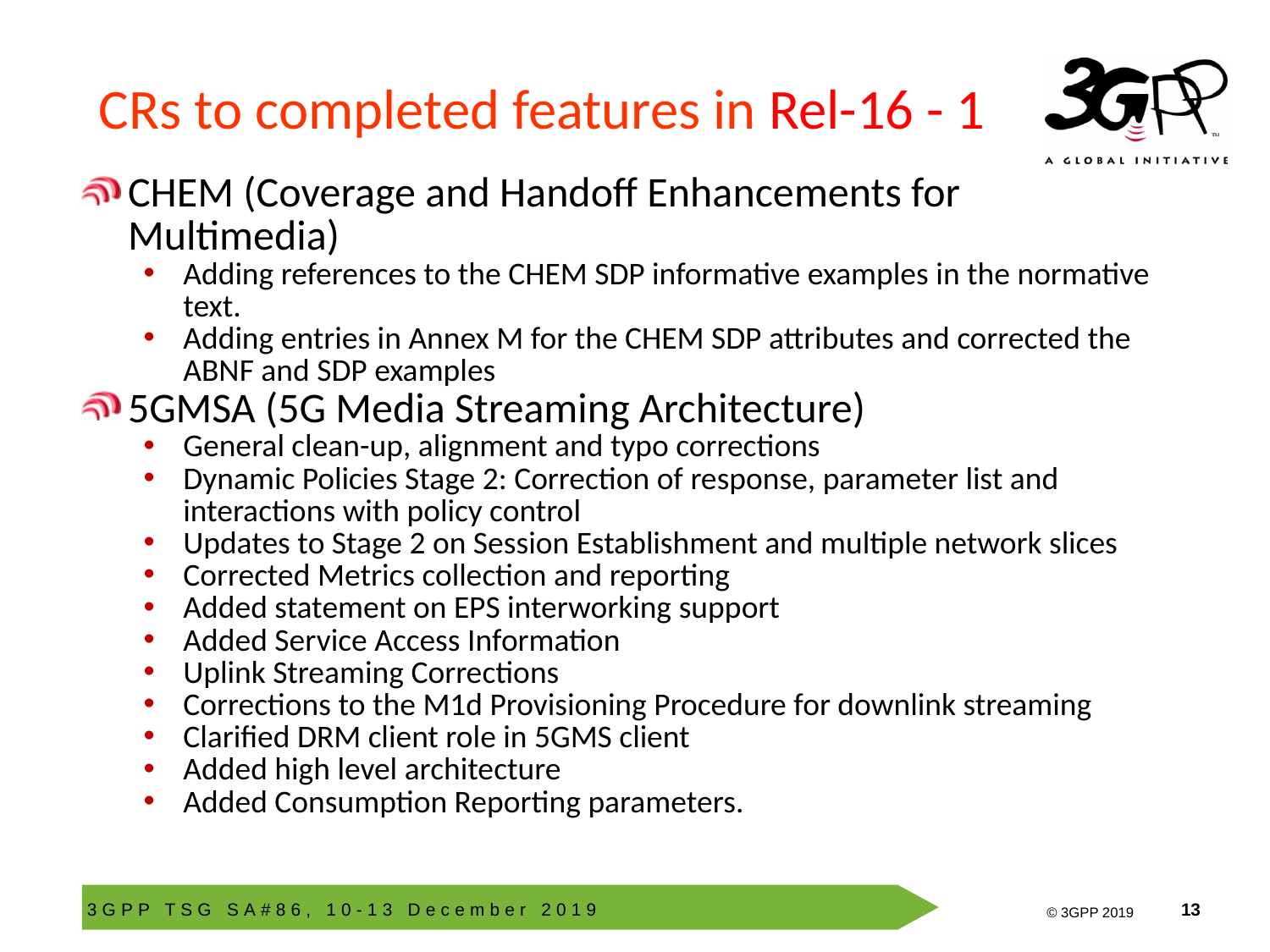

# CRs to completed features in Rel-16 - 1
CHEM (Coverage and Handoff Enhancements for Multimedia)
Adding references to the CHEM SDP informative examples in the normative text.
Adding entries in Annex M for the CHEM SDP attributes and corrected the ABNF and SDP examples
5GMSA (5G Media Streaming Architecture)
General clean-up, alignment and typo corrections
Dynamic Policies Stage 2: Correction of response, parameter list and interactions with policy control
Updates to Stage 2 on Session Establishment and multiple network slices
Corrected Metrics collection and reporting
Added statement on EPS interworking support
Added Service Access Information
Uplink Streaming Corrections
Corrections to the M1d Provisioning Procedure for downlink streaming
Clarified DRM client role in 5GMS client
Added high level architecture
Added Consumption Reporting parameters.